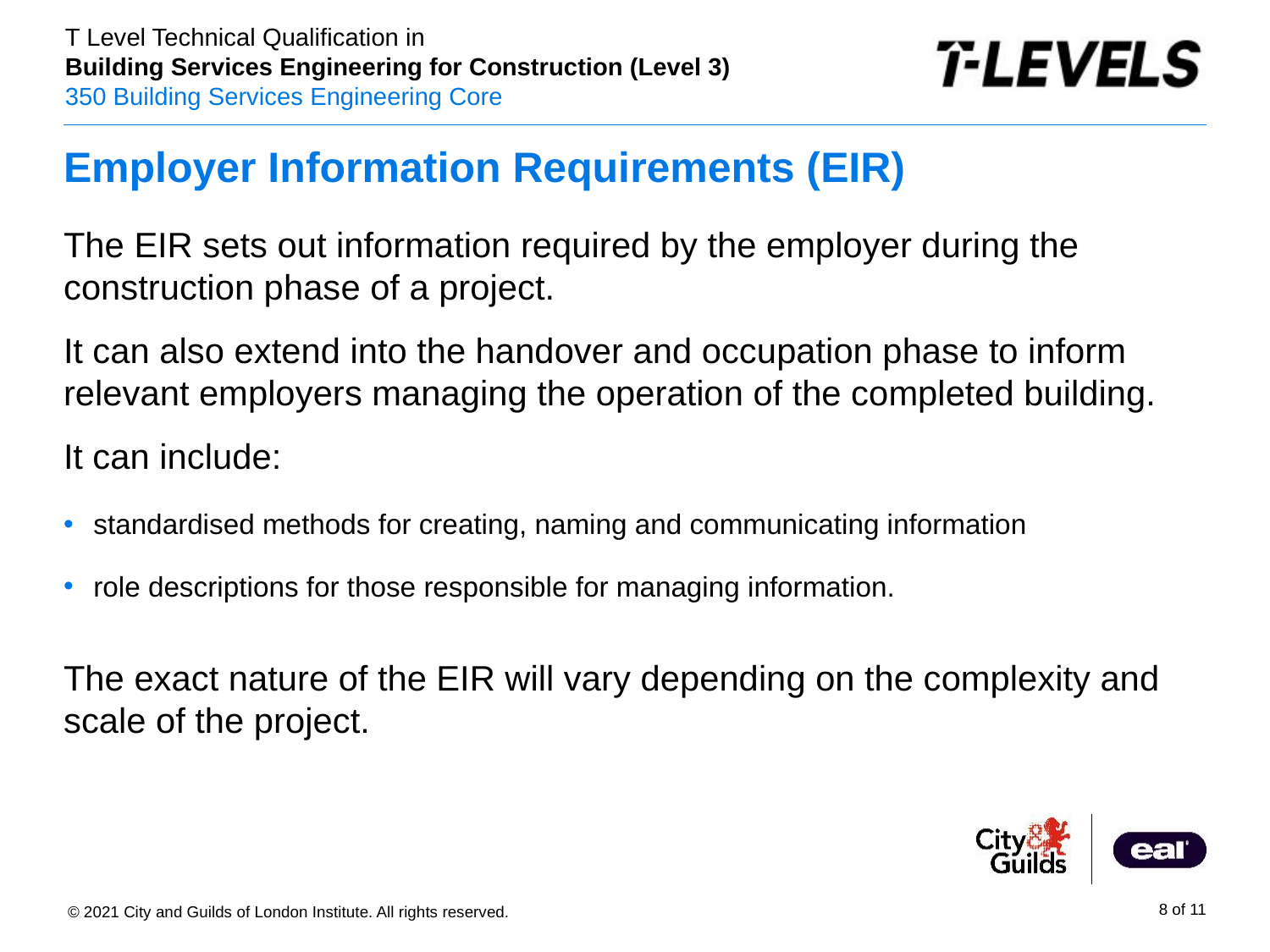

# Employer Information Requirements (EIR)
The EIR sets out information required by the employer during the construction phase of a project.
It can also extend into the handover and occupation phase to inform relevant employers managing the operation of the completed building.
It can include:
standardised methods for creating, naming and communicating information

role descriptions for those responsible for managing information.

The exact nature of the EIR will vary depending on the complexity and scale of the project.